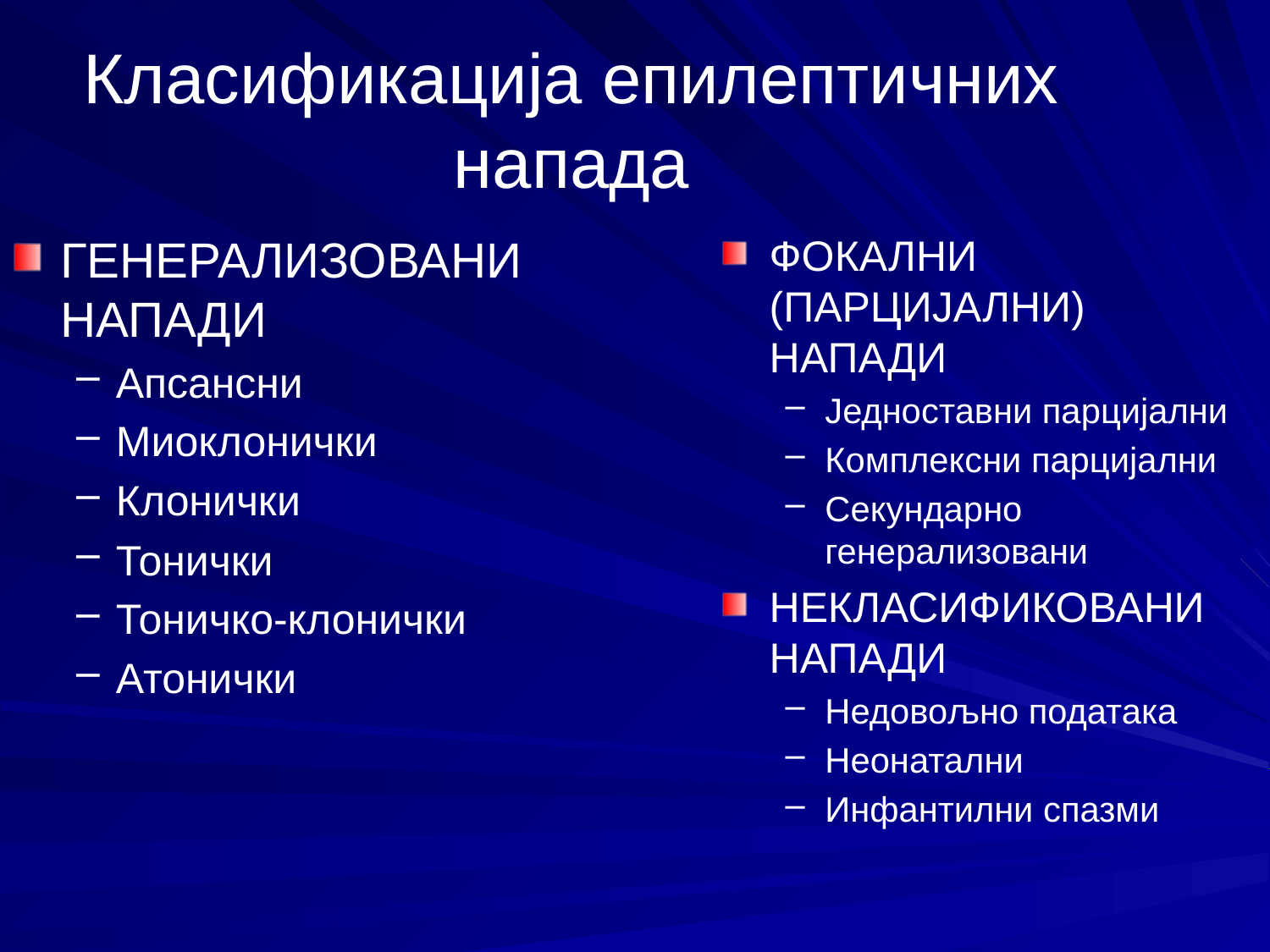

Класификација епилептичних напада
ГЕНЕРАЛИЗОВАНИ НАПАДИ
Апсансни
Миоклонички
Клонички
Тонички
Тоничко-клонички
Атонички
ФОКАЛНИ (ПАРЦИЈАЛНИ) НАПАДИ
Једноставни парцијални
Комплексни парцијални
Секундарно генерализовани
НЕКЛАСИФИКОВАНИ НАПАДИ
Недовољно података
Неонатални
Инфантилни спазми